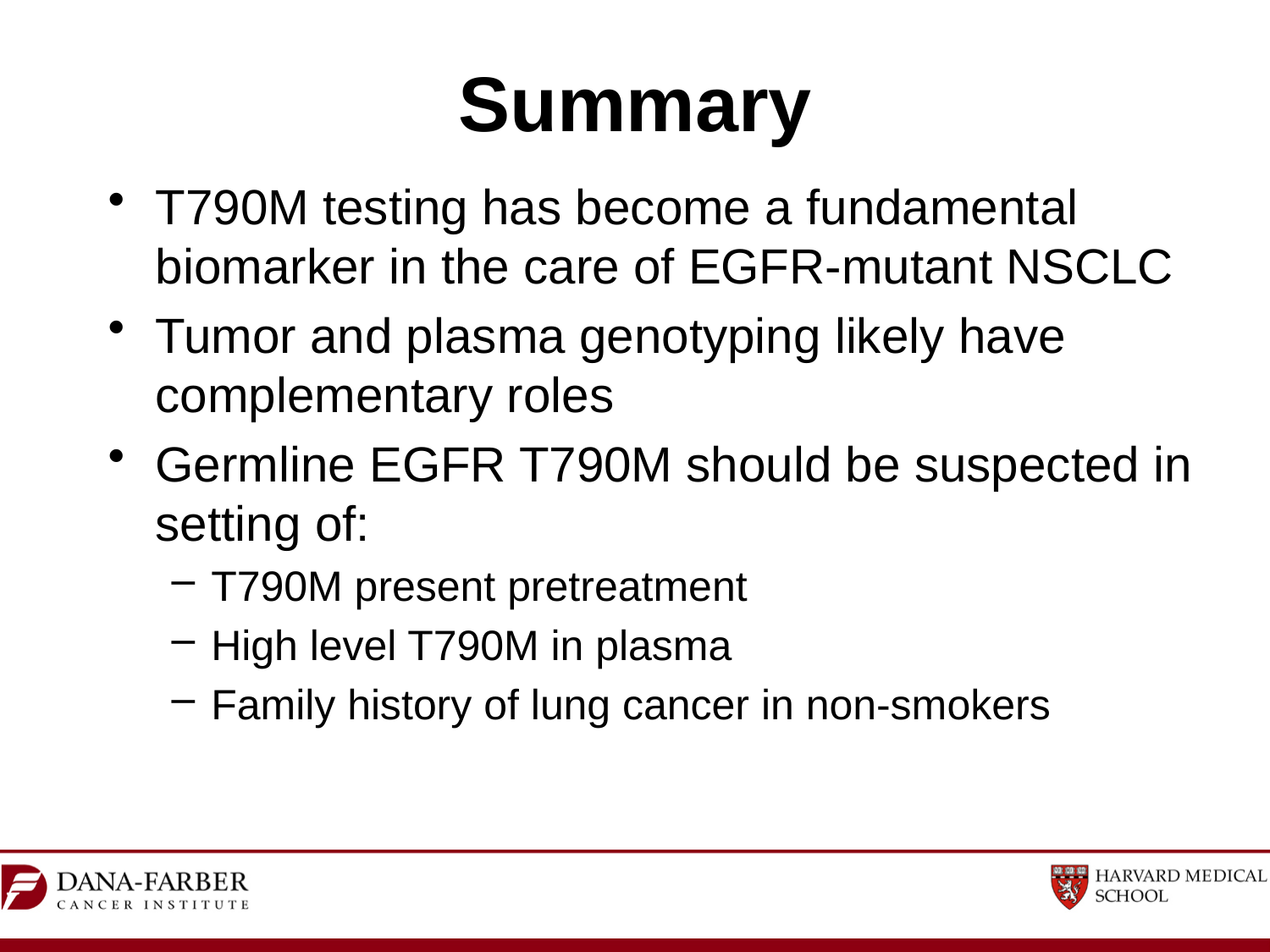

# Summary
T790M testing has become a fundamental biomarker in the care of EGFR-mutant NSCLC
Tumor and plasma genotyping likely have complementary roles
Germline EGFR T790M should be suspected in setting of:
T790M present pretreatment
High level T790M in plasma
Family history of lung cancer in non-smokers